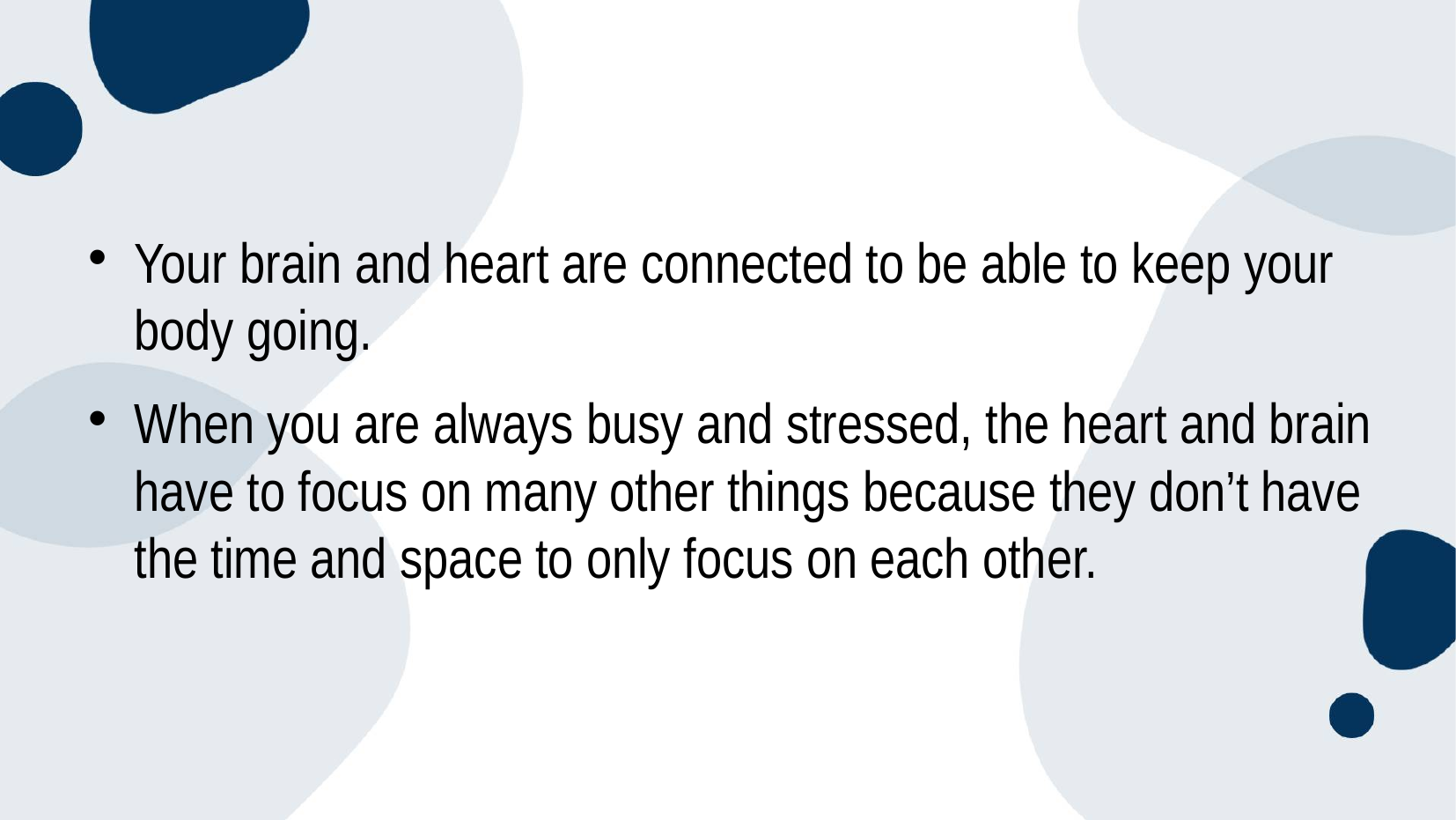

Your brain and heart are connected to be able to keep your body going.
When you are always busy and stressed, the heart and brain have to focus on many other things because they don’t have the time and space to only focus on each other.